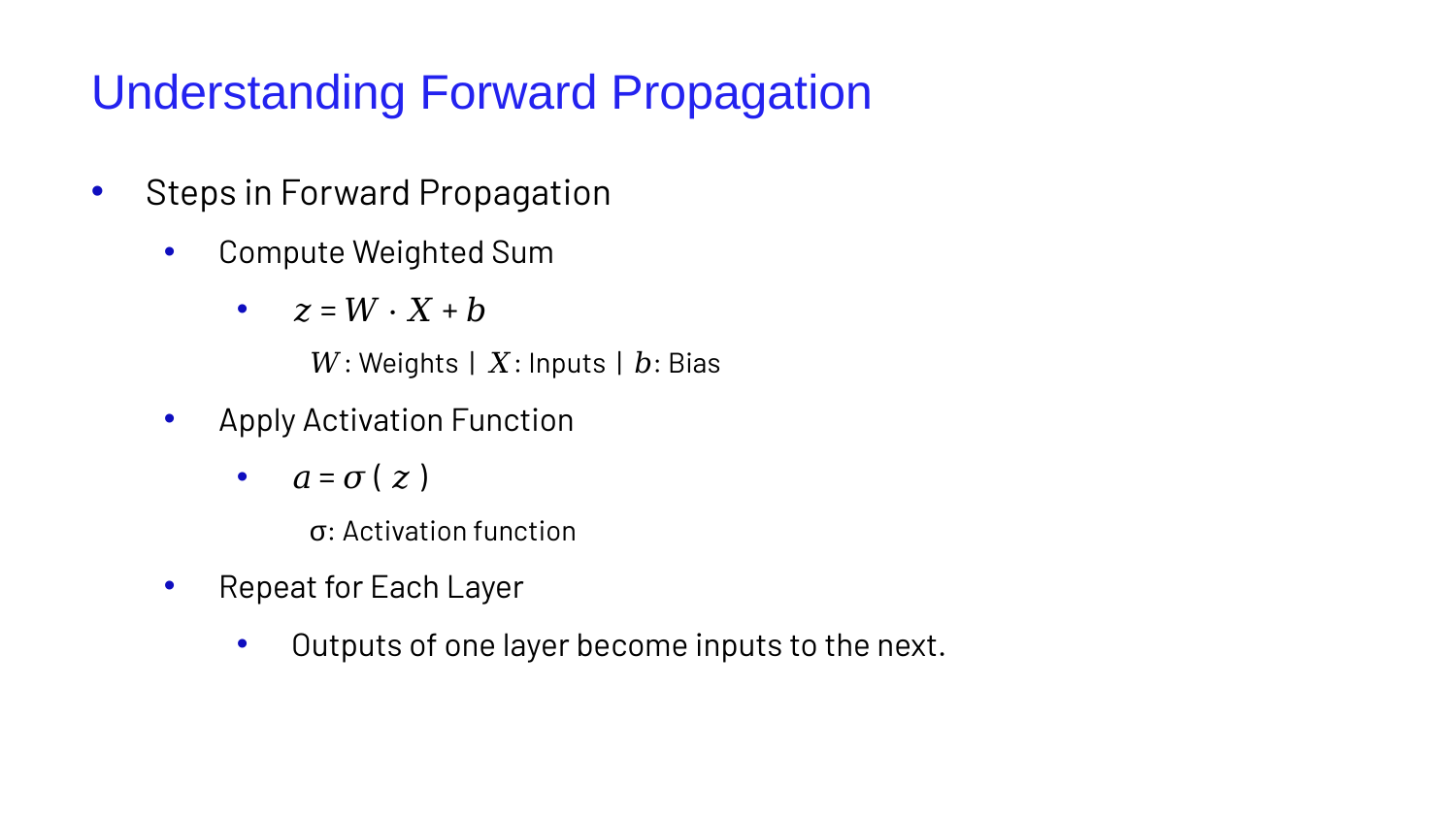

Understanding Forward Propagation
Steps in Forward Propagation
Compute Weighted Sum
𝑧 = 𝑊 ⋅ 𝑋 + 𝑏
𝑊: Weights  |  𝑋: Inputs  |  𝑏: Bias
Apply Activation Function
𝑎 = 𝜎 ( 𝑧 )
σ: Activation function
Repeat for Each Layer
Outputs of one layer become inputs to the next.